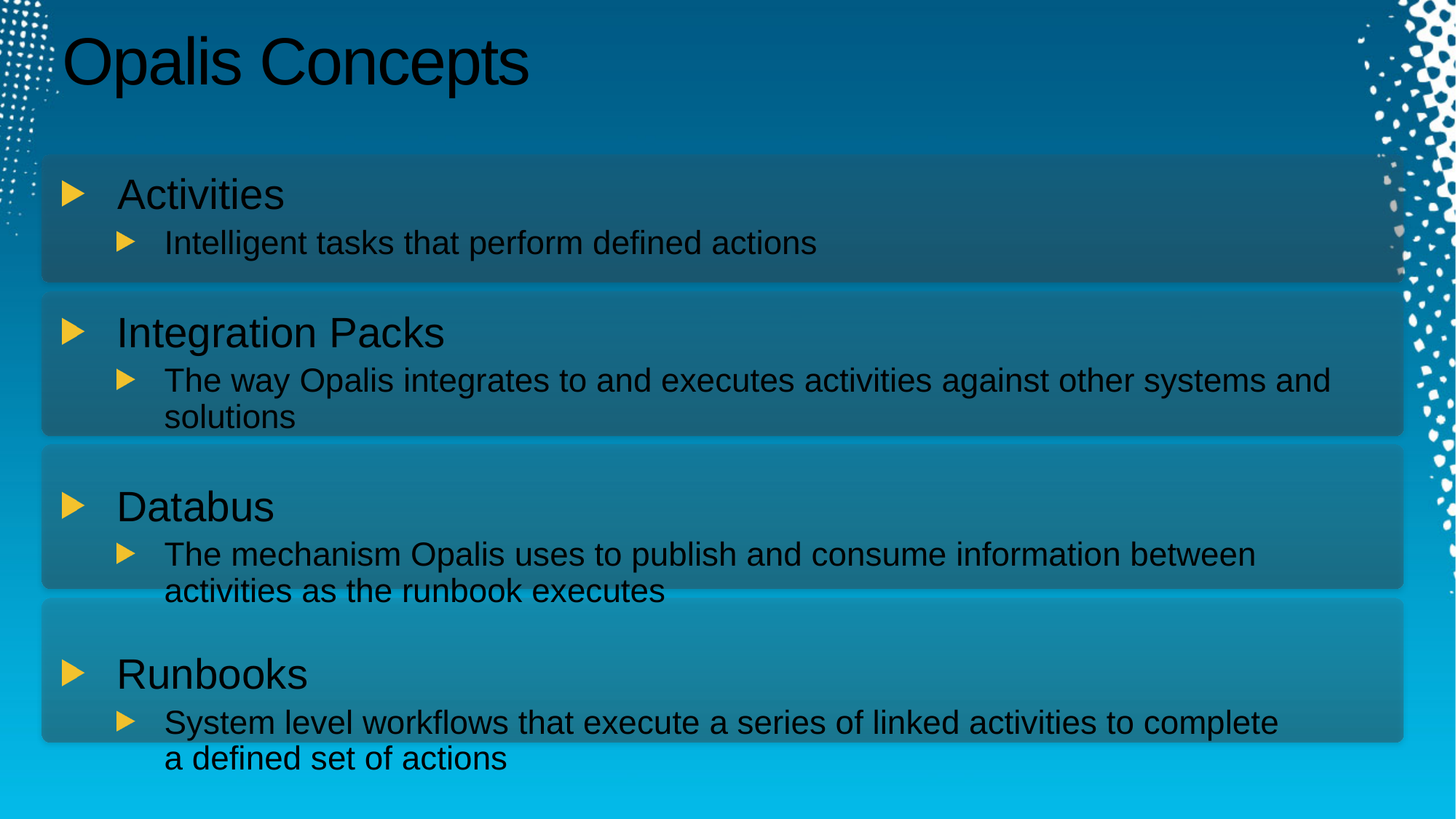

# Opalis Concepts

Activities
Intelligent tasks that perform defined actions

Integration Packs
The way Opalis integrates to and executes activities against other systems and solutions

Databus
The mechanism Opalis uses to publish and consume information between
activities as the runbook executes

Runbooks
System level workflows that execute a series of linked activities to complete
a defined set of actions